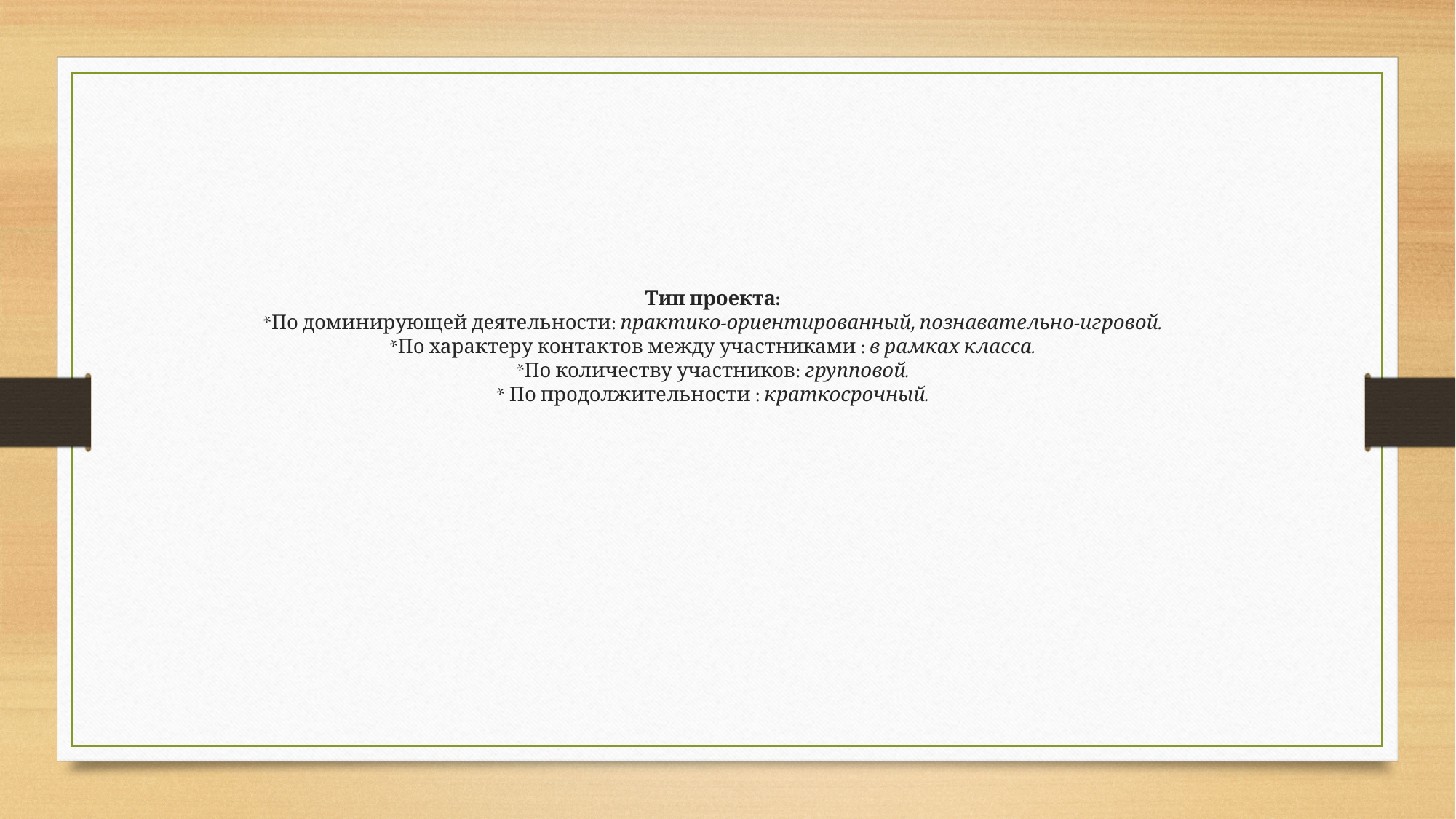

Тип проекта:
*По доминирующей деятельности: практико-ориентированный, познавательно-игровой.
*По характеру контактов между участниками : в рамках класса.
*По количеству участников: групповой.
* По продолжительности : краткосрочный.